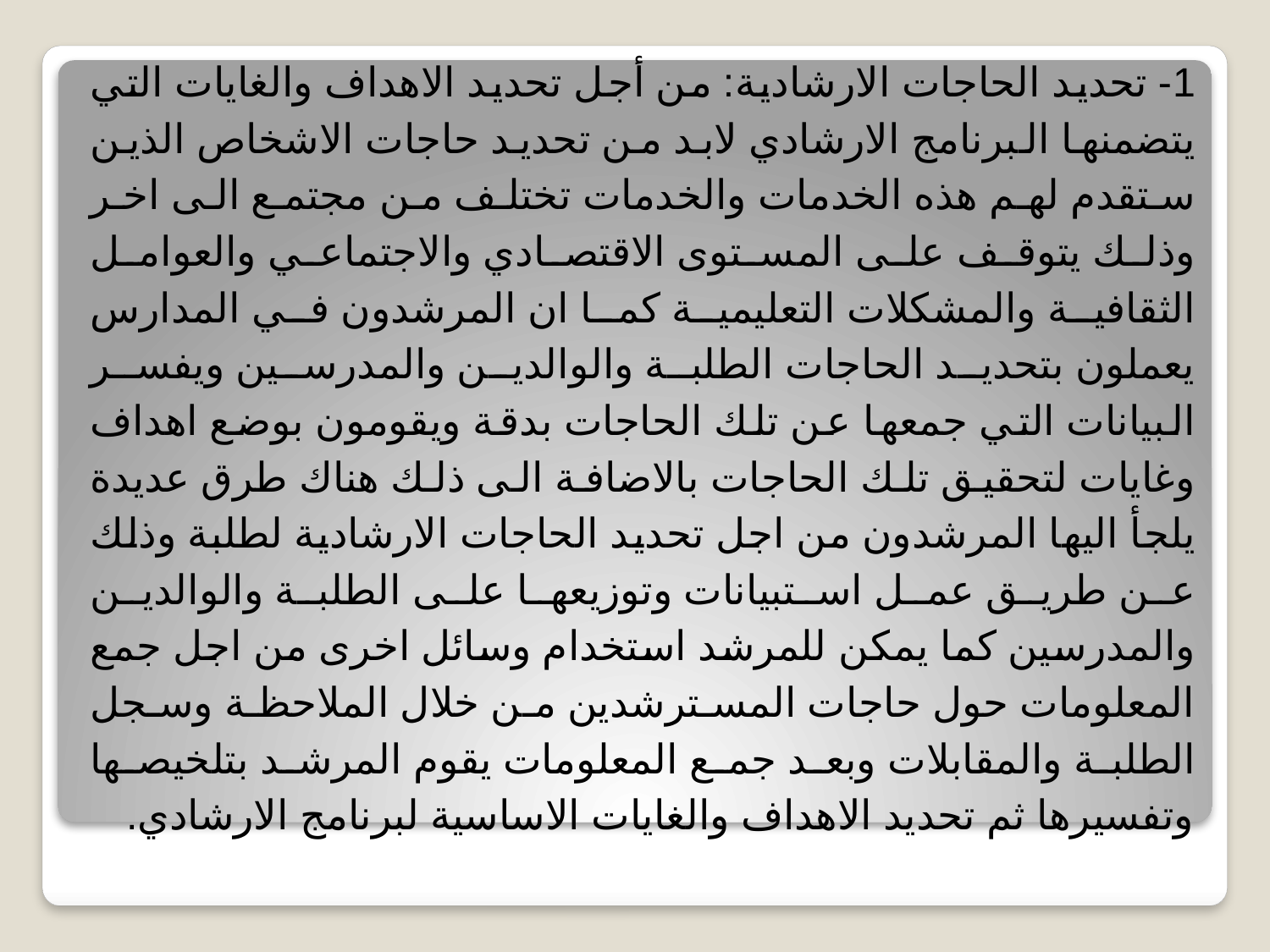

1- تحديد الحاجات الارشادية: من أجل تحديد الاهداف والغايات التي يتضمنها البرنامج الارشادي لابد من تحديد حاجات الاشخاص الذين ستقدم لهم هذه الخدمات والخدمات تختلف من مجتمع الى اخر وذلك يتوقف على المستوى الاقتصادي والاجتماعي والعوامل الثقافية والمشكلات التعليمية كما ان المرشدون في المدارس يعملون بتحديد الحاجات الطلبة والوالدين والمدرسين ويفسر البيانات التي جمعها عن تلك الحاجات بدقة ويقومون بوضع اهداف وغايات لتحقيق تلك الحاجات بالاضافة الى ذلك هناك طرق عديدة يلجأ اليها المرشدون من اجل تحديد الحاجات الارشادية لطلبة وذلك عن طريق عمل استبيانات وتوزيعها على الطلبة والوالدين والمدرسين كما يمكن للمرشد استخدام وسائل اخرى من اجل جمع المعلومات حول حاجات المسترشدين من خلال الملاحظة وسجل الطلبة والمقابلات وبعد جمع المعلومات يقوم المرشد بتلخيصها وتفسيرها ثم تحديد الاهداف والغايات الاساسية لبرنامج الارشادي.